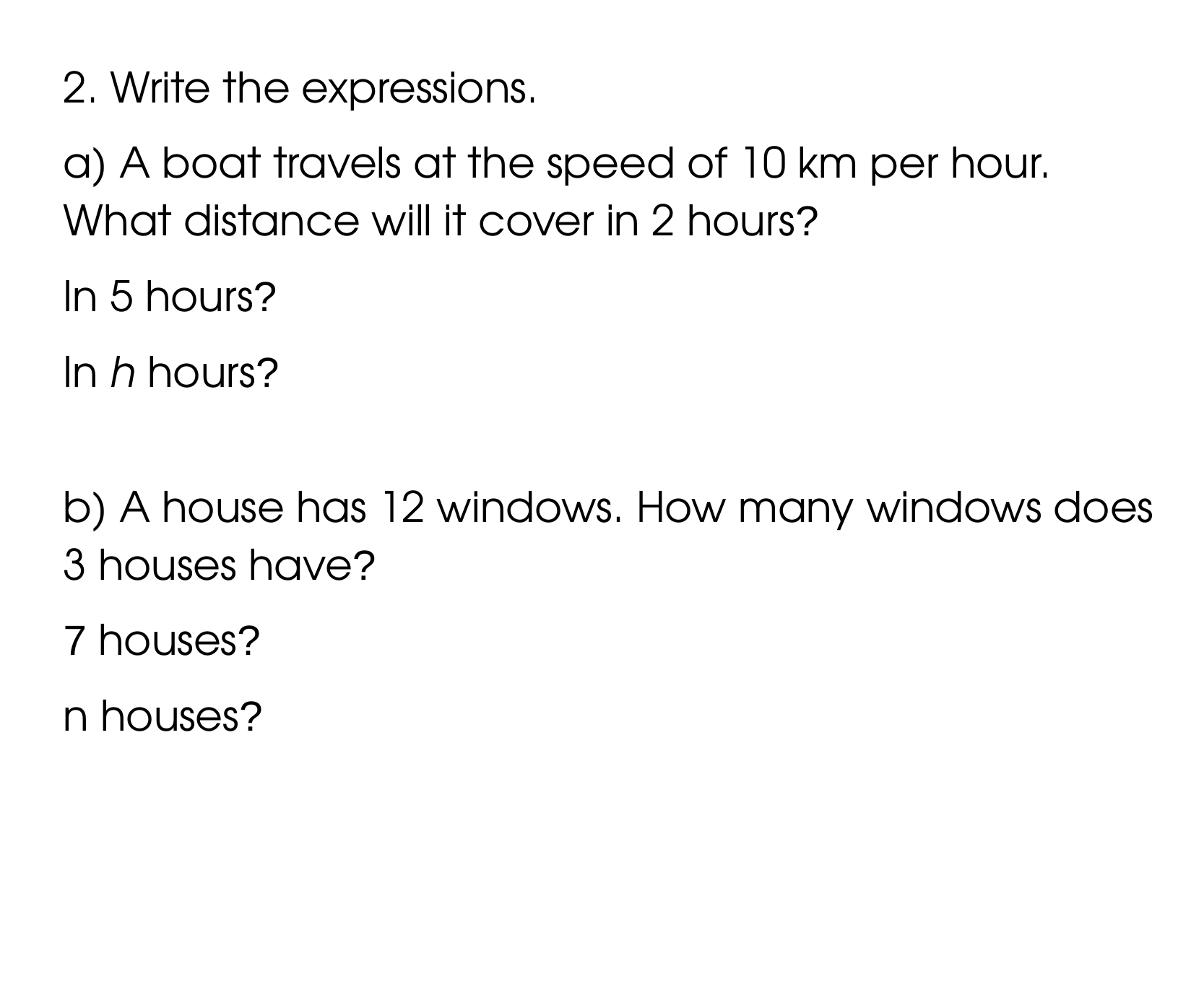

2. Write the expressions.
a) A boat travels at the speed of 10 km per hour. What distance will it cover in 2 hours?
In 5 hours?
In h hours?
b) A house has 12 windows. How many windows does 3 houses have?
7 houses?
n houses?